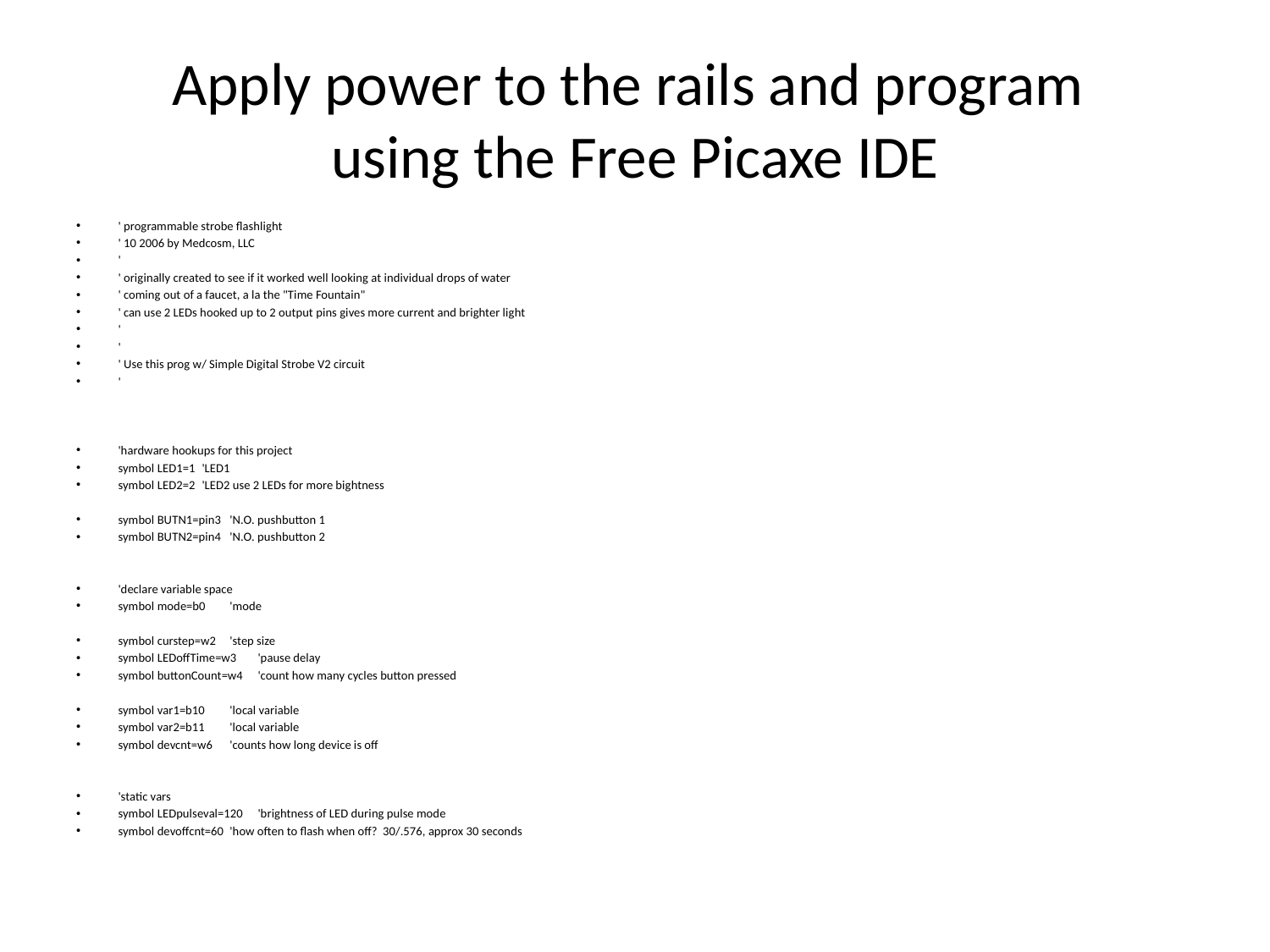

# Apply power to the rails and program using the Free Picaxe IDE
' programmable strobe flashlight
' 10 2006 by Medcosm, LLC
'
' originally created to see if it worked well looking at individual drops of water
' coming out of a faucet, a la the "Time Fountain"
' can use 2 LEDs hooked up to 2 output pins gives more current and brighter light
'
'
' Use this prog w/ Simple Digital Strobe V2 circuit
'

'hardware hookups for this project
symbol LED1=1		'LED1
symbol LED2=2		'LED2 use 2 LEDs for more bightness

symbol BUTN1=pin3		'N.O. pushbutton 1
symbol BUTN2=pin4		'N.O. pushbutton 2

'declare variable space
symbol mode=b0		'mode

symbol curstep=w2		'step size
symbol LEDoffTime=w3	'pause delay
symbol buttonCount=w4	'count how many cycles button pressed

symbol var1=b10		'local variable
symbol var2=b11		'local variable
symbol devcnt=w6		'counts how long device is off

'static vars
symbol LEDpulseval=120	'brightness of LED during pulse mode
symbol devoffcnt=60	'how often to flash when off?  30/.576, approx 30 seconds